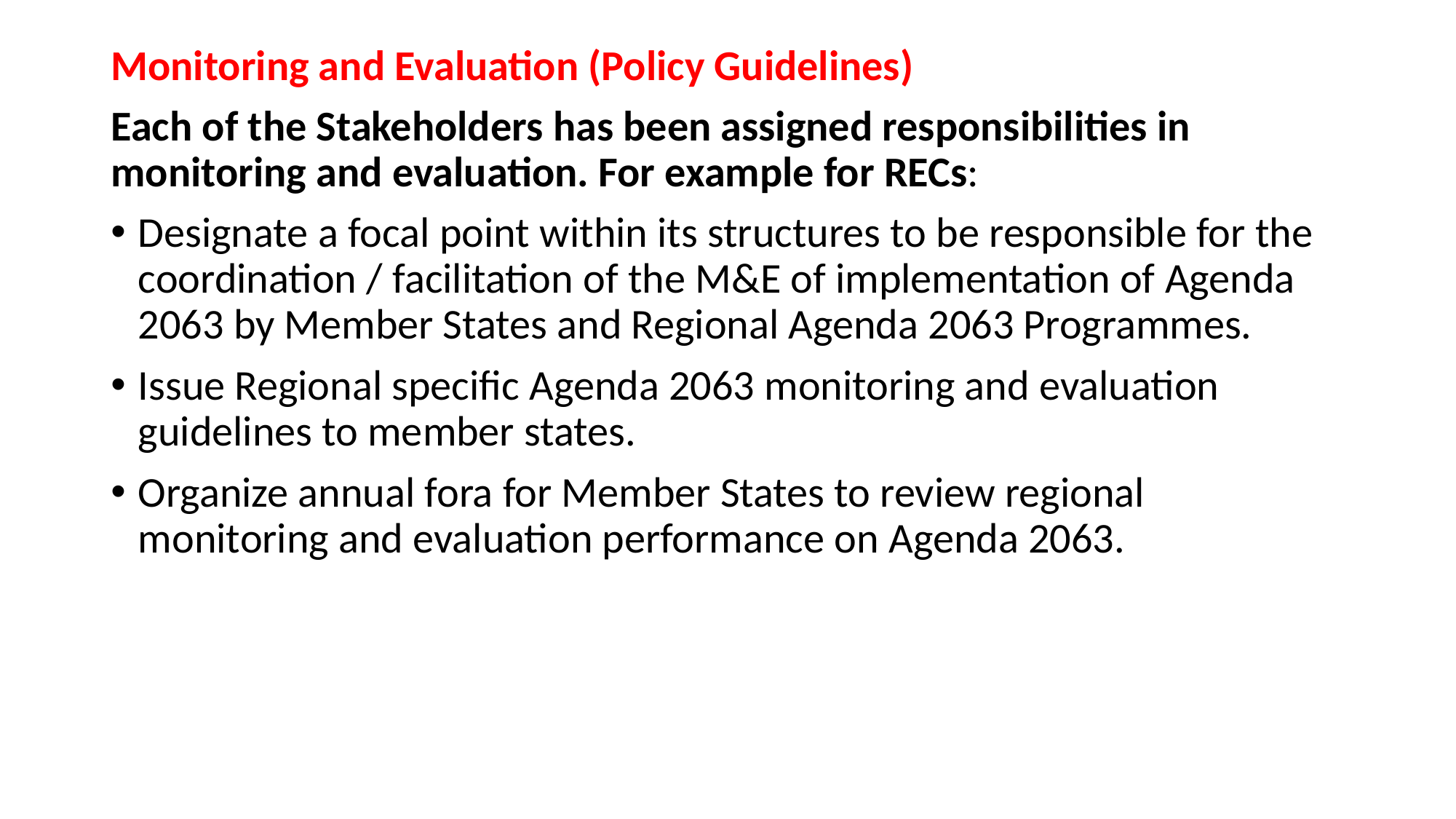

# Monitoring and Evaluation (Policy Guidelines)
Each of the Stakeholders has been assigned responsibilities in monitoring and evaluation. For example for RECs:
Designate a focal point within its structures to be responsible for the coordination / facilitation of the M&E of implementation of Agenda 2063 by Member States and Regional Agenda 2063 Programmes.
Issue Regional specific Agenda 2063 monitoring and evaluation guidelines to member states.
Organize annual fora for Member States to review regional monitoring and evaluation performance on Agenda 2063.